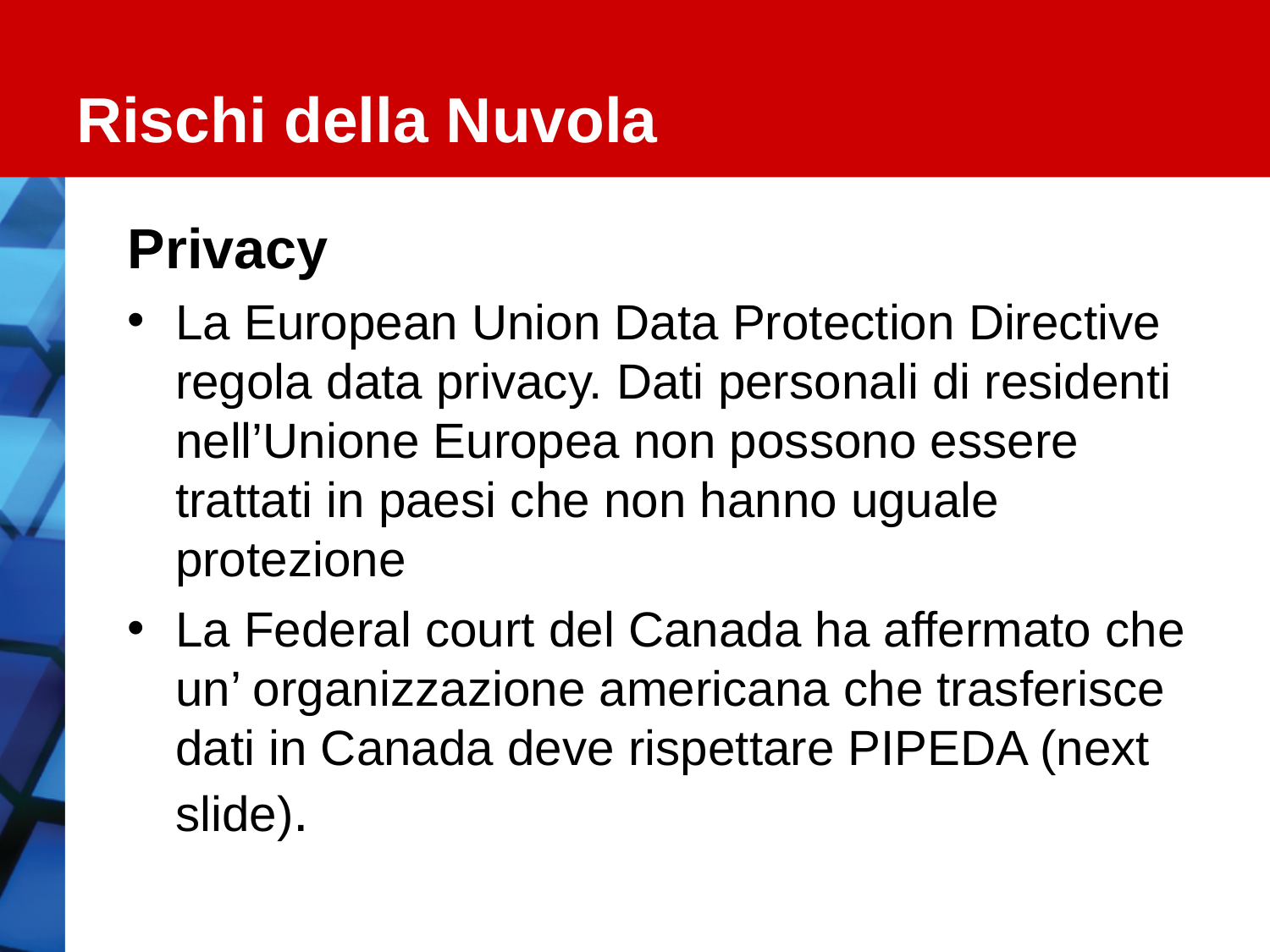

# Rischi della Nuvola
Privacy
La European Union Data Protection Directive regola data privacy. Dati personali di residenti nell’Unione Europea non possono essere trattati in paesi che non hanno uguale protezione
La Federal court del Canada ha affermato che un’ organizzazione americana che trasferisce dati in Canada deve rispettare PIPEDA (next slide).